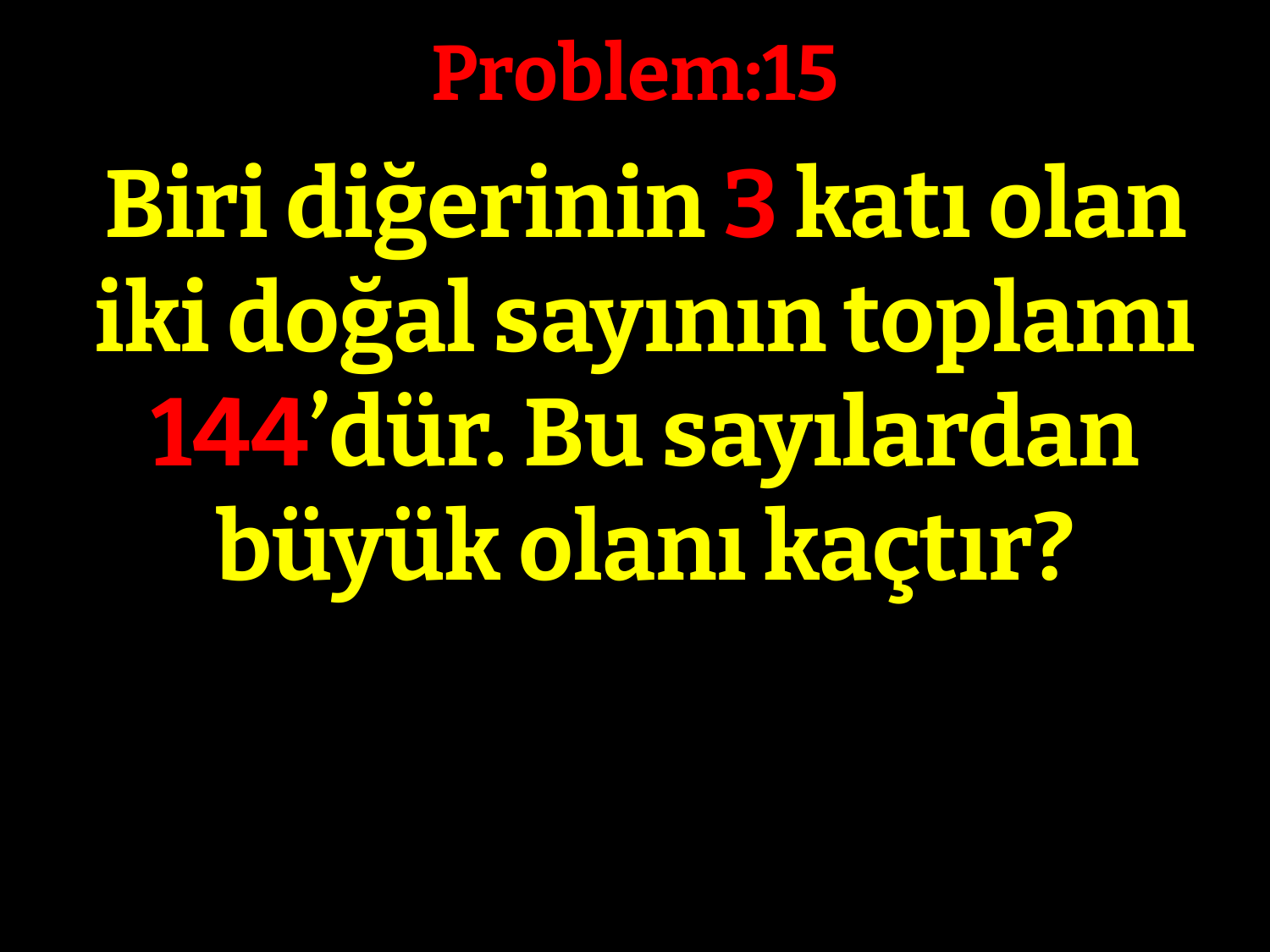

Problem:15
Biri diğerinin 3 katı olan iki doğal sayının toplamı 144’dür. Bu sayılardan büyük olanı kaçtır?
#